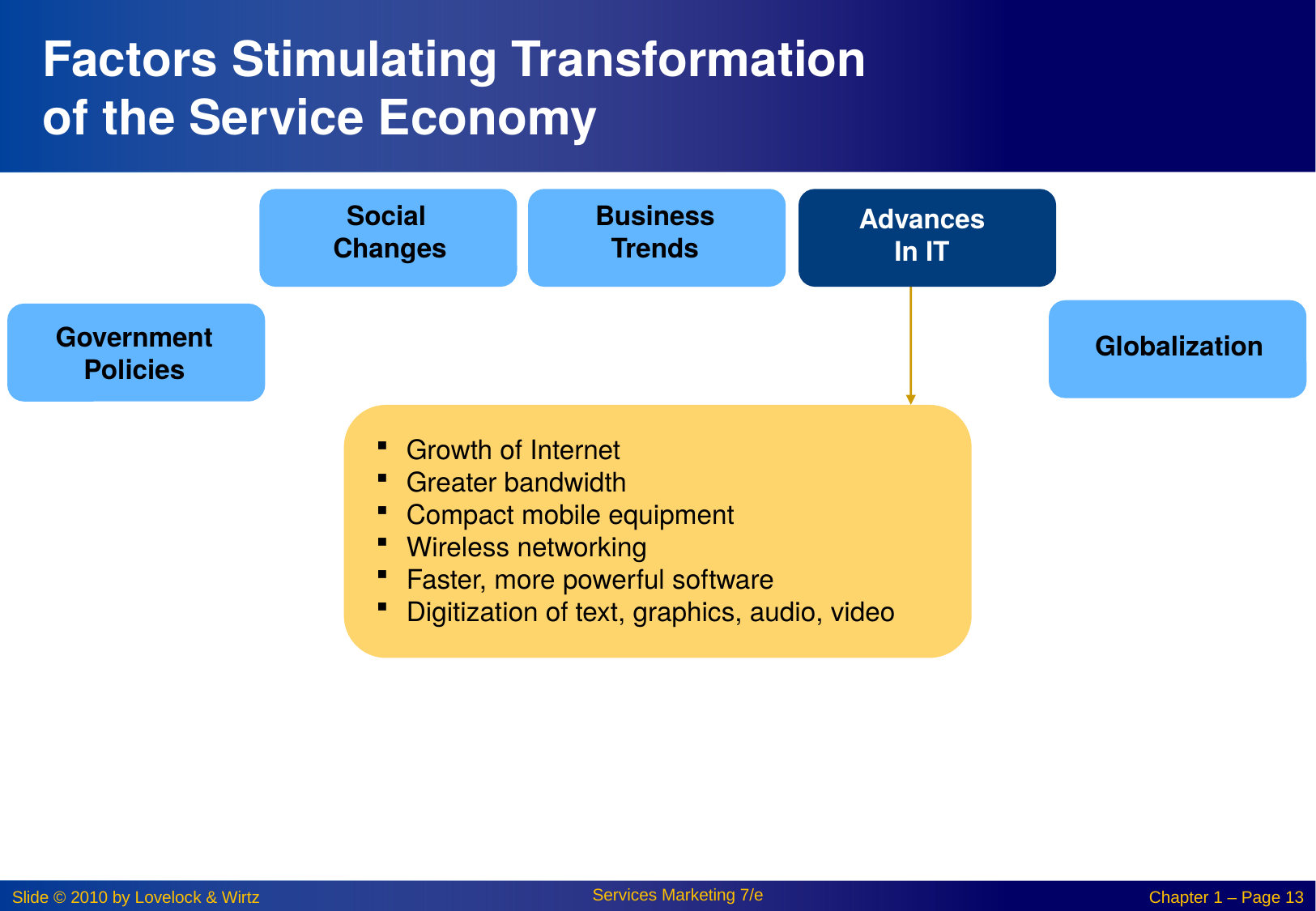

# Factors Stimulating Transformation of the Service Economy

Social
Changes

Business
Trends

Advances
In IT

Globalization

Government
Policies
Growth of Internet
Greater bandwidth
Compact mobile equipment
Wireless networking
Faster, more powerful software
Digitization of text, graphics, audio, video